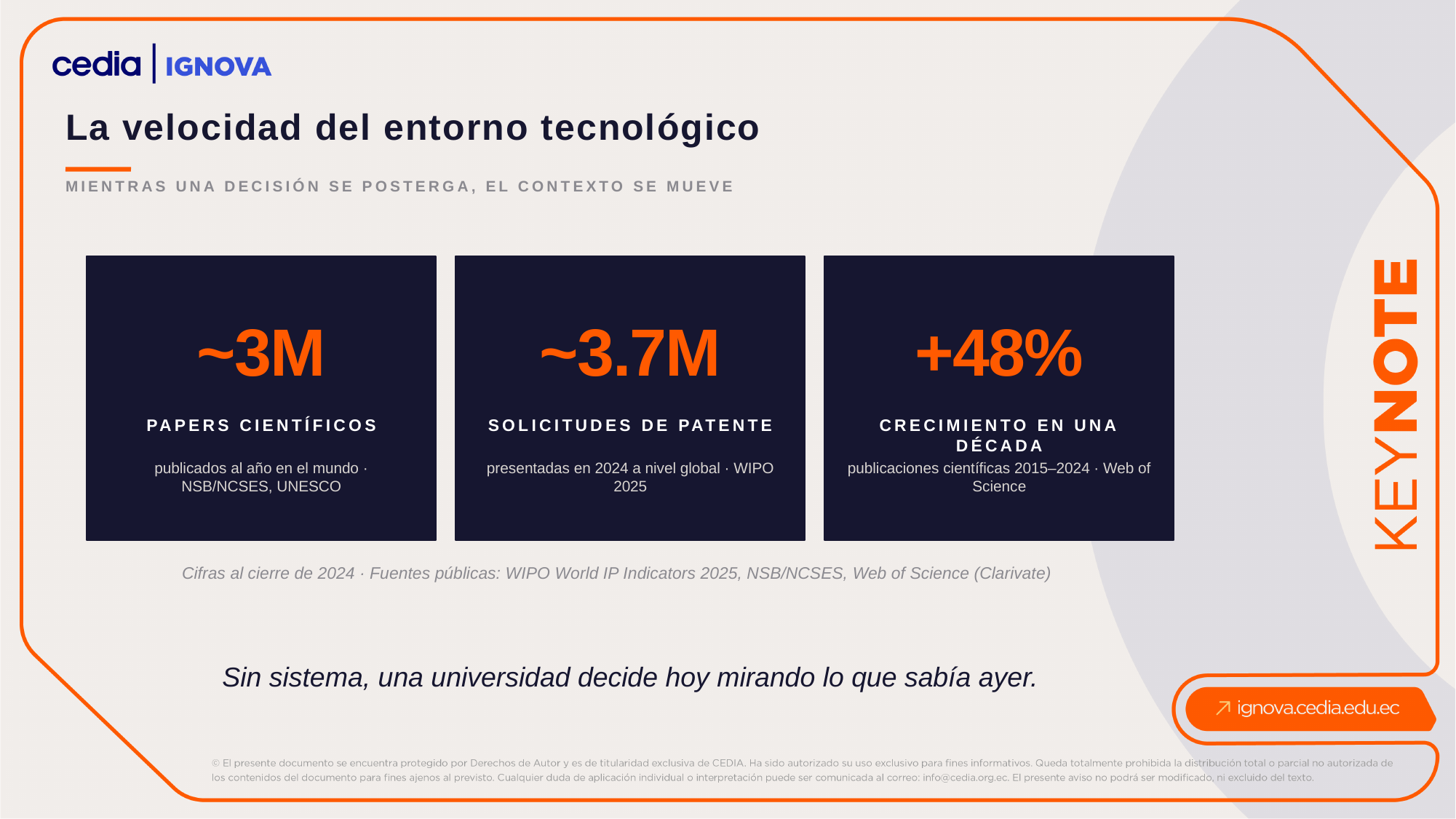

La velocidad del entorno tecnológico

MIENTRAS UNA DECISIÓN SE POSTERGA, EL CONTEXTO SE MUEVE

~3M
~3.7M
+48%
PAPERS CIENTÍFICOS
SOLICITUDES DE PATENTE
CRECIMIENTO EN UNA DÉCADA
publicados al año en el mundo · NSB/NCSES, UNESCO
presentadas en 2024 a nivel global · WIPO 2025
publicaciones científicas 2015–2024 · Web of Science
Cifras al cierre de 2024 · Fuentes públicas: WIPO World IP Indicators 2025, NSB/NCSES, Web of Science (Clarivate)
Sin sistema, una universidad decide hoy mirando lo que sabía ayer.